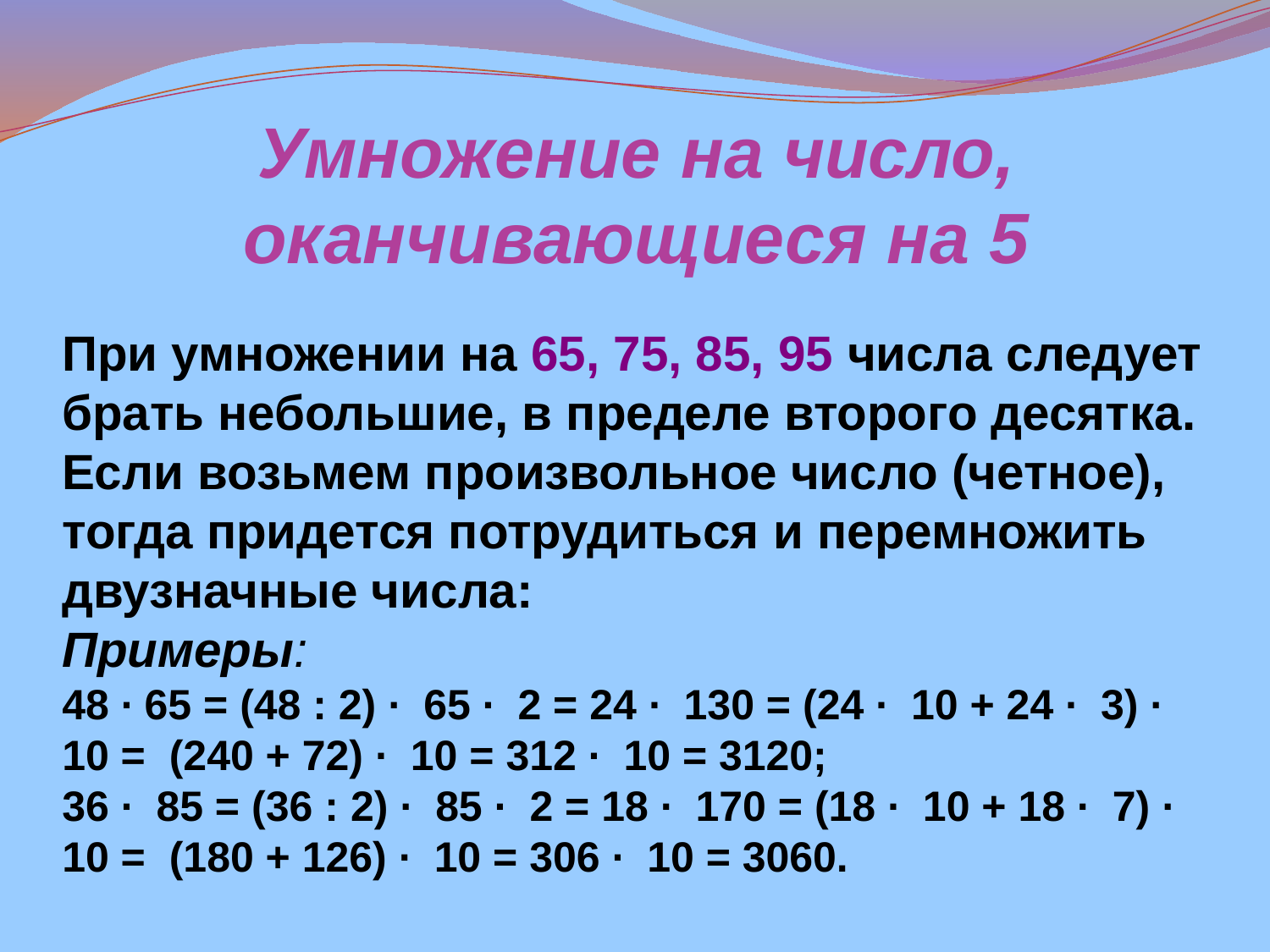

# Умножение на число, оканчивающиеся на 5

При умножении на 65, 75, 85, 95 числа следует брать небольшие, в пределе второго десятка. Если возьмем произвольное число (четное), тогда придется потрудиться и перемножить двузначные числа:
Примеры:
48 ∙ 65 = (48 : 2) ∙  65 ∙  2 = 24 ∙  130 = (24 ∙  10 + 24 ∙  3) ∙  10 =  (240 + 72) ∙  10 = 312 ∙  10 = 3120;
36 ∙  85 = (36 : 2) ∙  85 ∙  2 = 18 ∙  170 = (18 ∙  10 + 18 ∙  7) ∙  10 =  (180 + 126) ∙  10 = 306 ∙  10 = 3060.